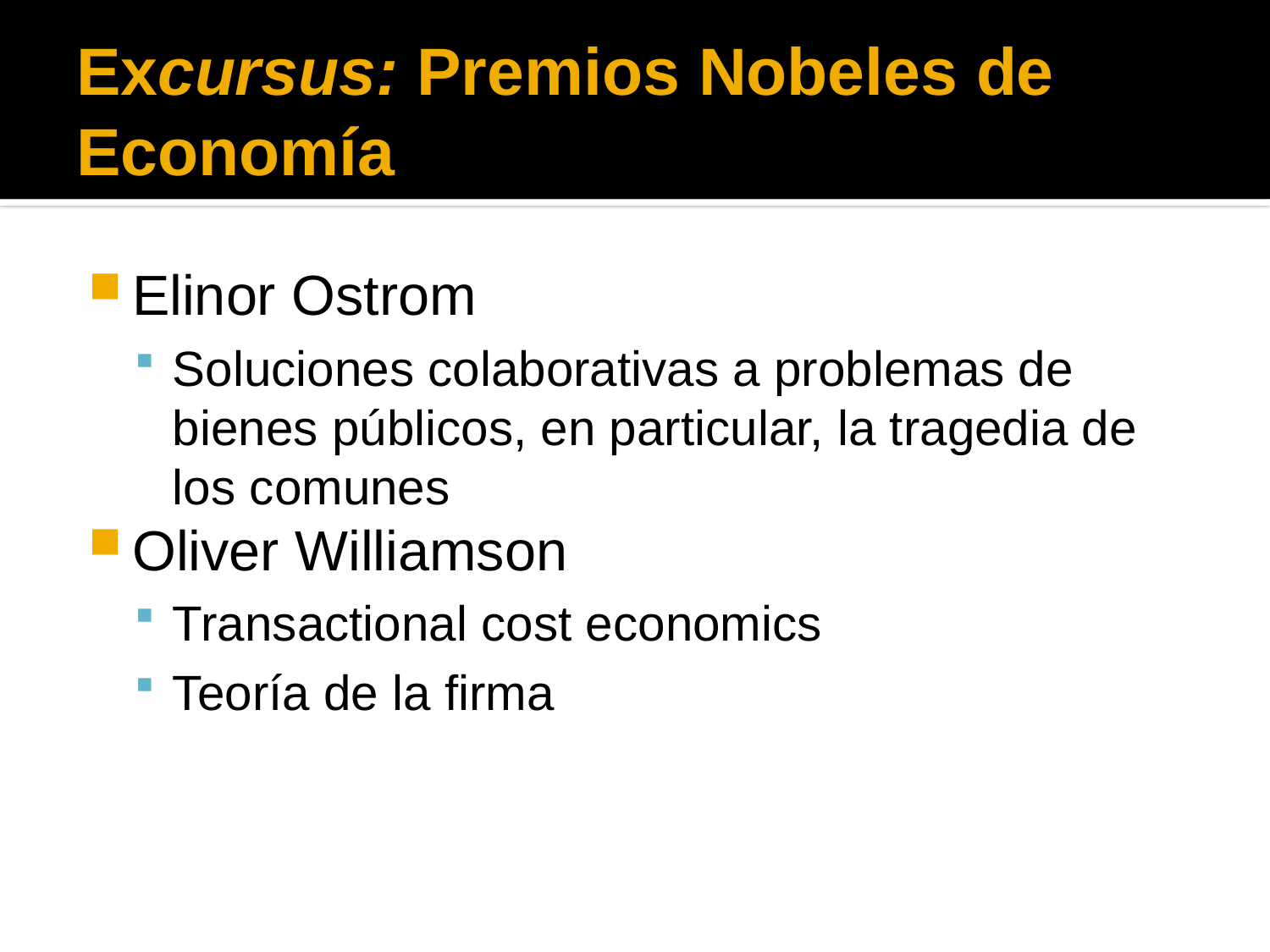

# Excursus: Premios Nobeles de Economía
Elinor Ostrom
Soluciones colaborativas a problemas de bienes públicos, en particular, la tragedia de los comunes
Oliver Williamson
Transactional cost economics
Teoría de la firma